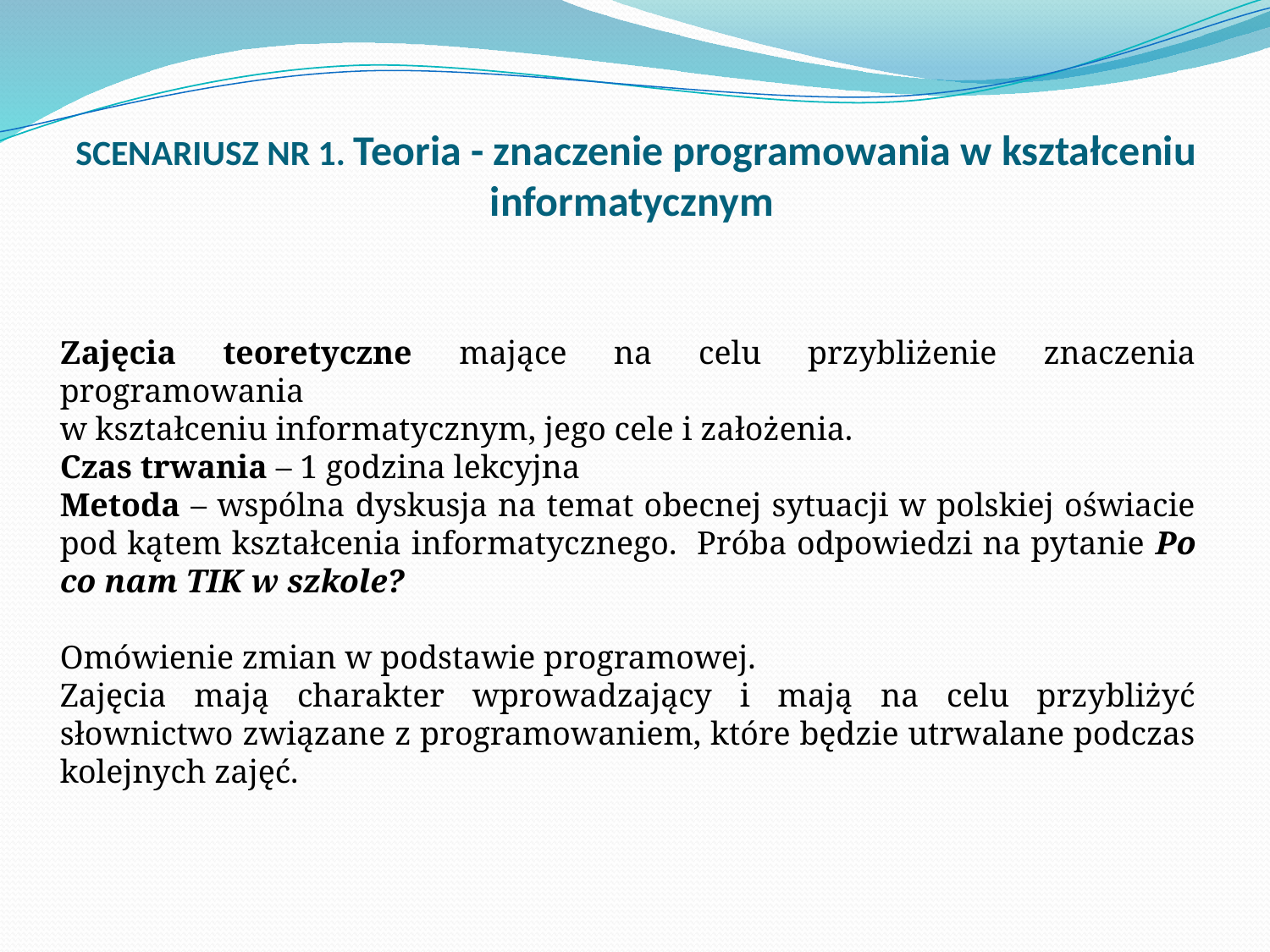

# Scenariusz nr 1. Teoria - znaczenie programowania w kształceniu informatycznym
Zajęcia teoretyczne mające na celu przybliżenie znaczenia programowania
w kształceniu informatycznym, jego cele i założenia.
Czas trwania – 1 godzina lekcyjna
Metoda – wspólna dyskusja na temat obecnej sytuacji w polskiej oświacie pod kątem kształcenia informatycznego.  Próba odpowiedzi na pytanie Po co nam TIK w szkole?

Omówienie zmian w podstawie programowej.
Zajęcia mają charakter wprowadzający i mają na celu przybliżyć słownictwo związane z programowaniem, które będzie utrwalane podczas kolejnych zajęć.